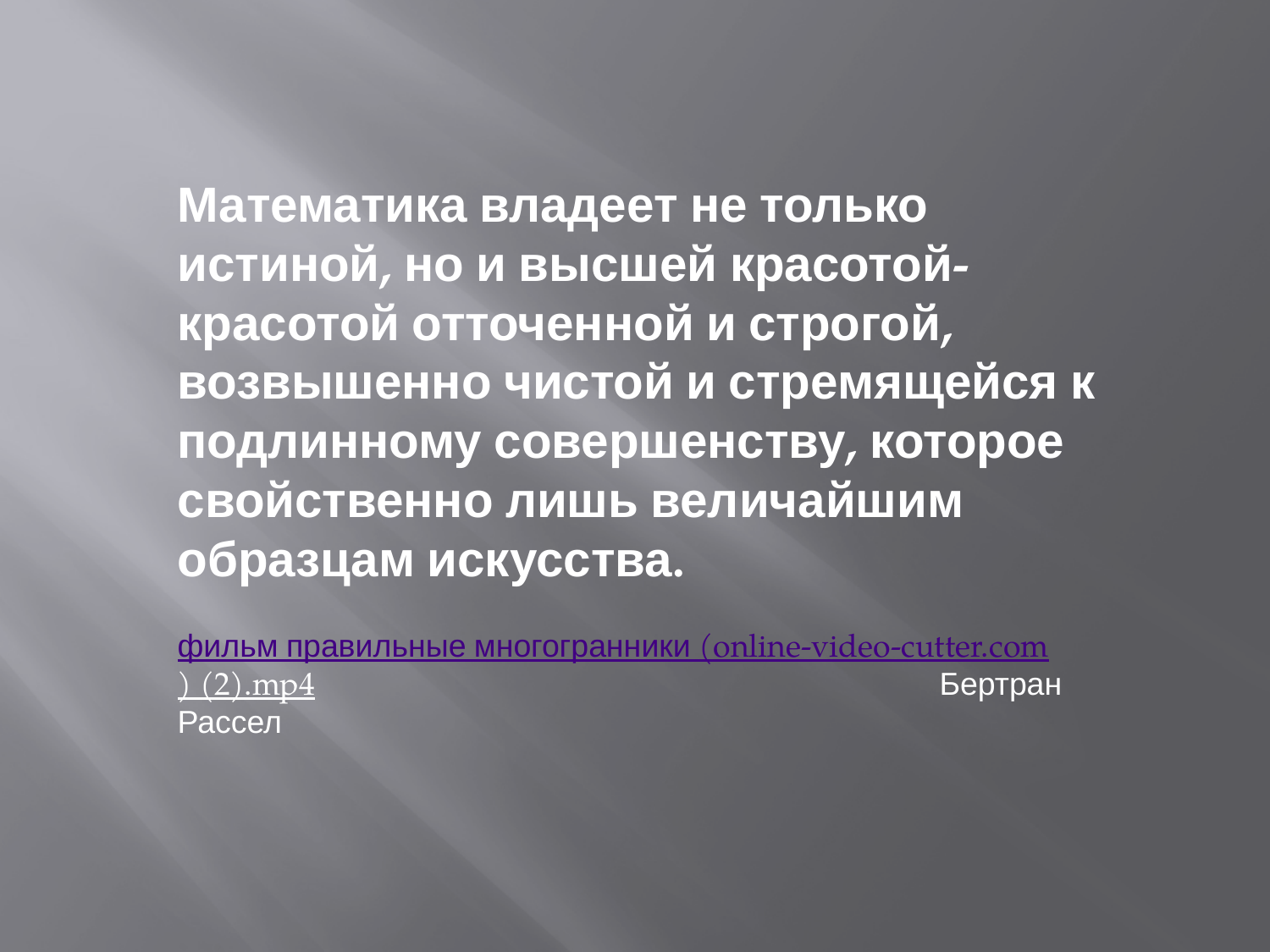

Математика владеет не только истиной, но и высшей красотой- красотой отточенной и строгой,
возвышенно чистой и стремящейся к подлинному совершенству, которое свойственно лишь величайшим образцам искусства.

фильм правильные многогранники (online-video-cutter.com) (2).mp4					Бертран Рассел